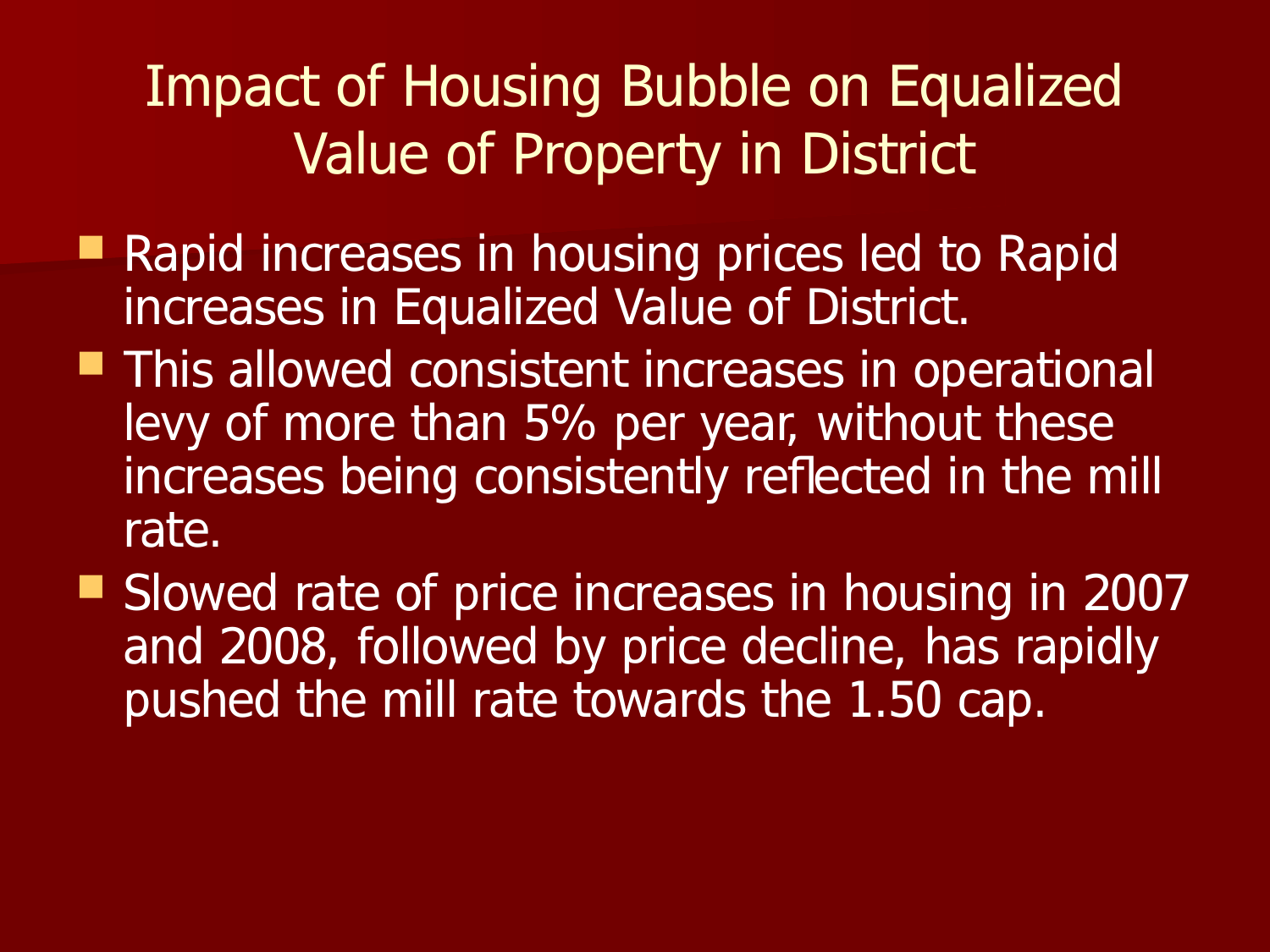

# Impact of Housing Bubble on Equalized Value of Property in District
Rapid increases in housing prices led to Rapid increases in Equalized Value of District.
This allowed consistent increases in operational levy of more than 5% per year, without these increases being consistently reflected in the mill rate.
Slowed rate of price increases in housing in 2007 and 2008, followed by price decline, has rapidly pushed the mill rate towards the 1.50 cap.